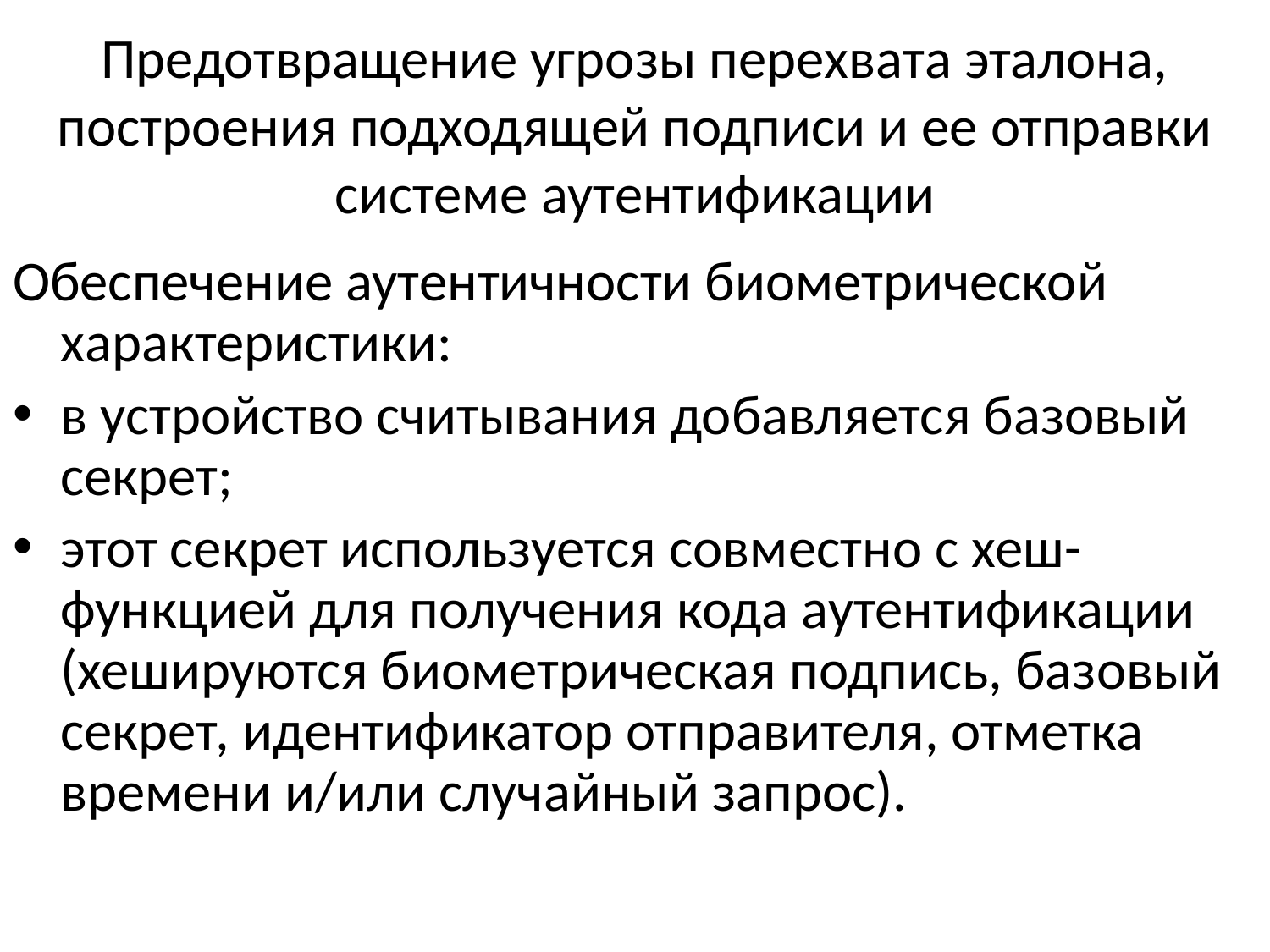

# Предотвращение угрозы перехвата эталона, построения подходящей подписи и ее отправки системе аутентификации
Обеспечение аутентичности биометрической характеристики:
в устройство считывания добавляется базовый секрет;
этот секрет используется совместно с хеш-функцией для получения кода аутентификации (хешируются биометрическая подпись, базовый секрет, идентификатор отправителя, отметка времени и/или случайный запрос).